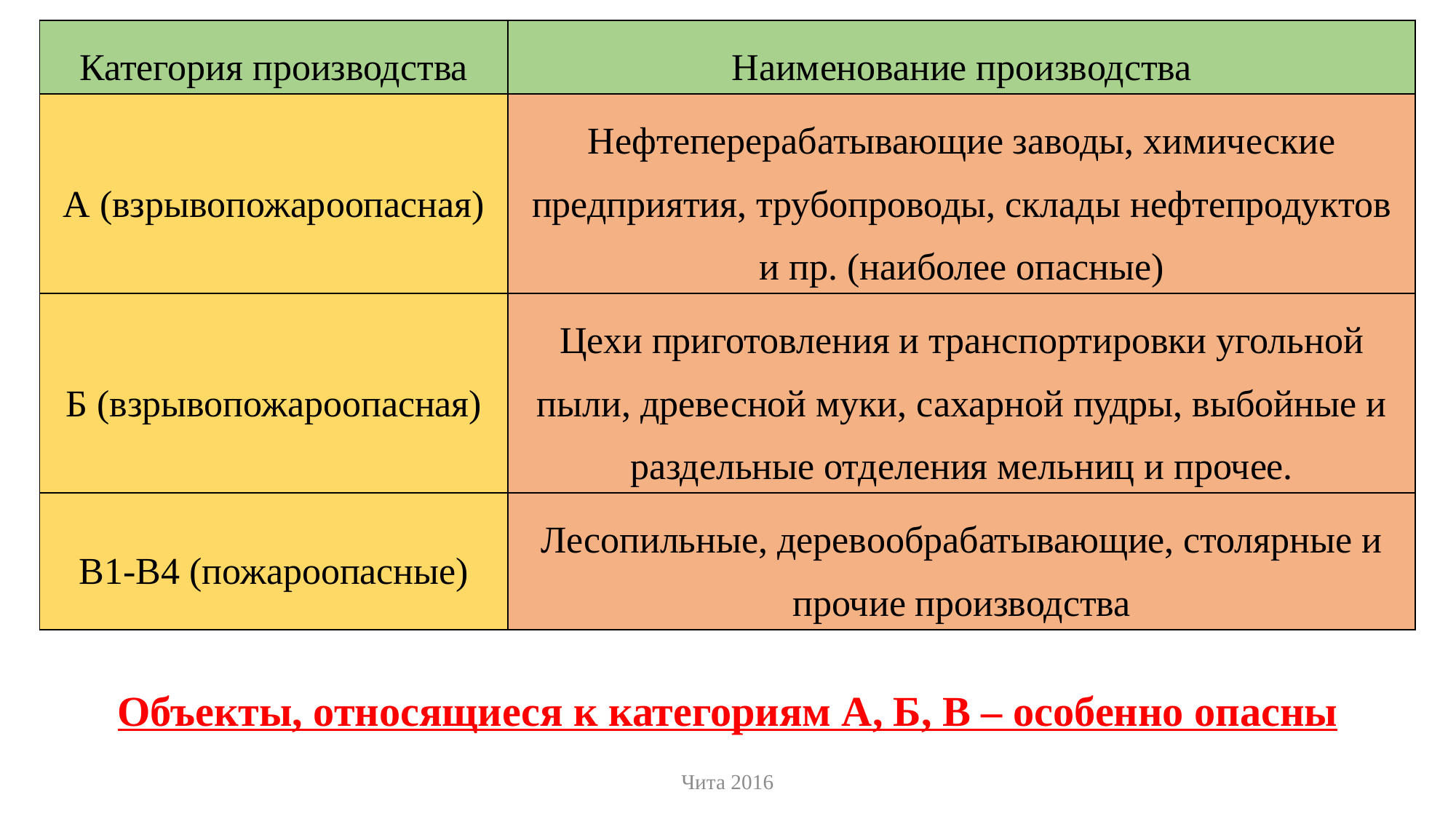

| Категория производства | Наименование производства |
| --- | --- |
| А (взрывопожароопасная) | Нефтеперерабатывающие заводы, химические предприятия, трубопроводы, склады нефтепродуктов и пр. (наиболее опасные) |
| Б (взрывопожароопасная) | Цехи приготовления и транспортировки угольной пыли, древесной муки, сахарной пудры, выбойные и раздельные отделения мельниц и прочее. |
| В1-В4 (пожароопасные) | Лесопильные, деревообрабатывающие, столярные и прочие производства |
Объекты, относящиеся к категориям А, Б, В – особенно опасны
Чита 2016